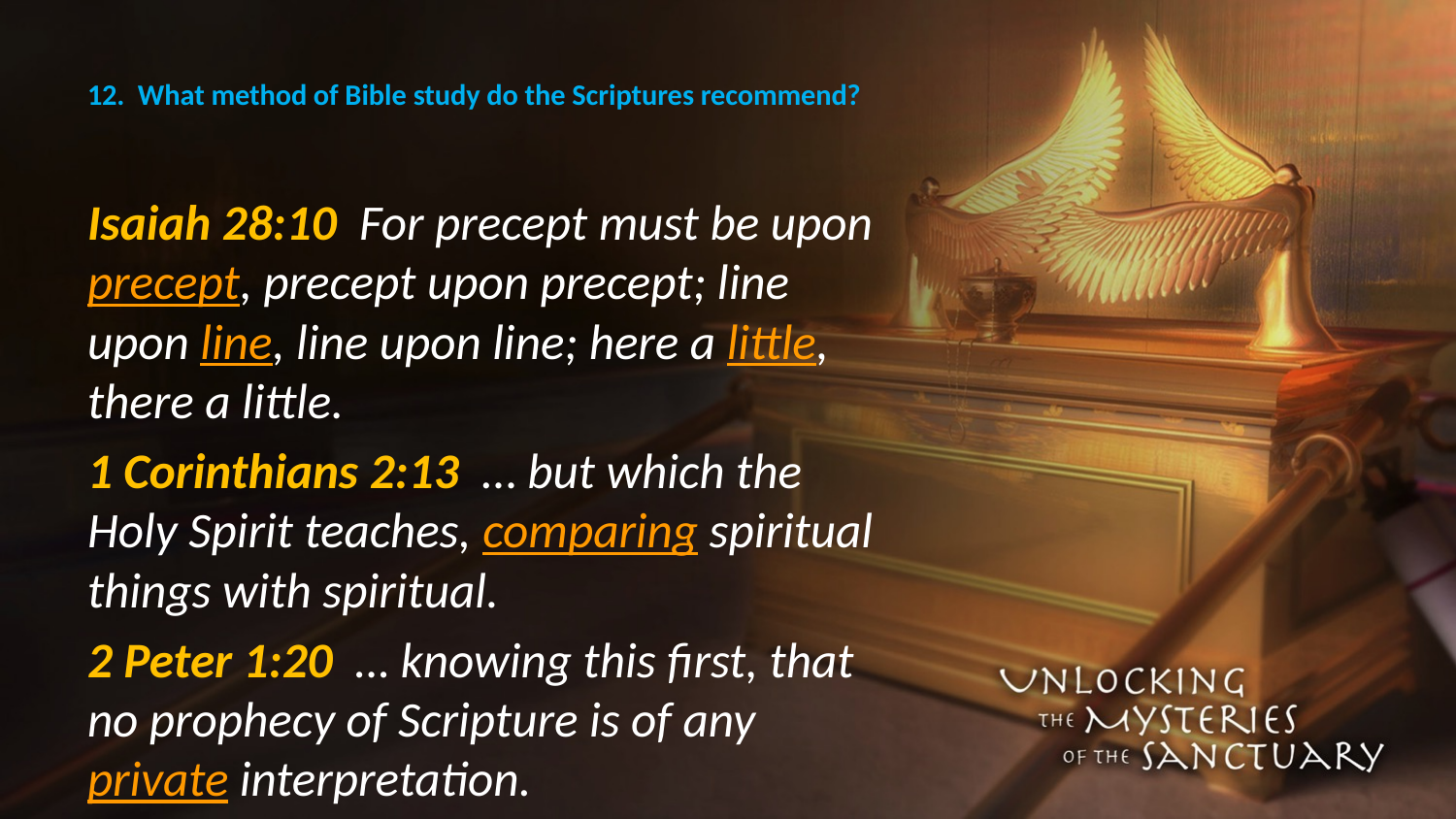

# 12.  What method of Bible study do the Scriptures recommend?

Isaiah 28:10  For precept must be upon precept, precept upon precept; line upon line, line upon line; here a little, there a little.
1 Corinthians 2:13  … but which the Holy Spirit teaches, comparing spiritual things with spiritual.
2 Peter 1:20  … knowing this first, that no prophecy of Scripture is of any private interpretation.